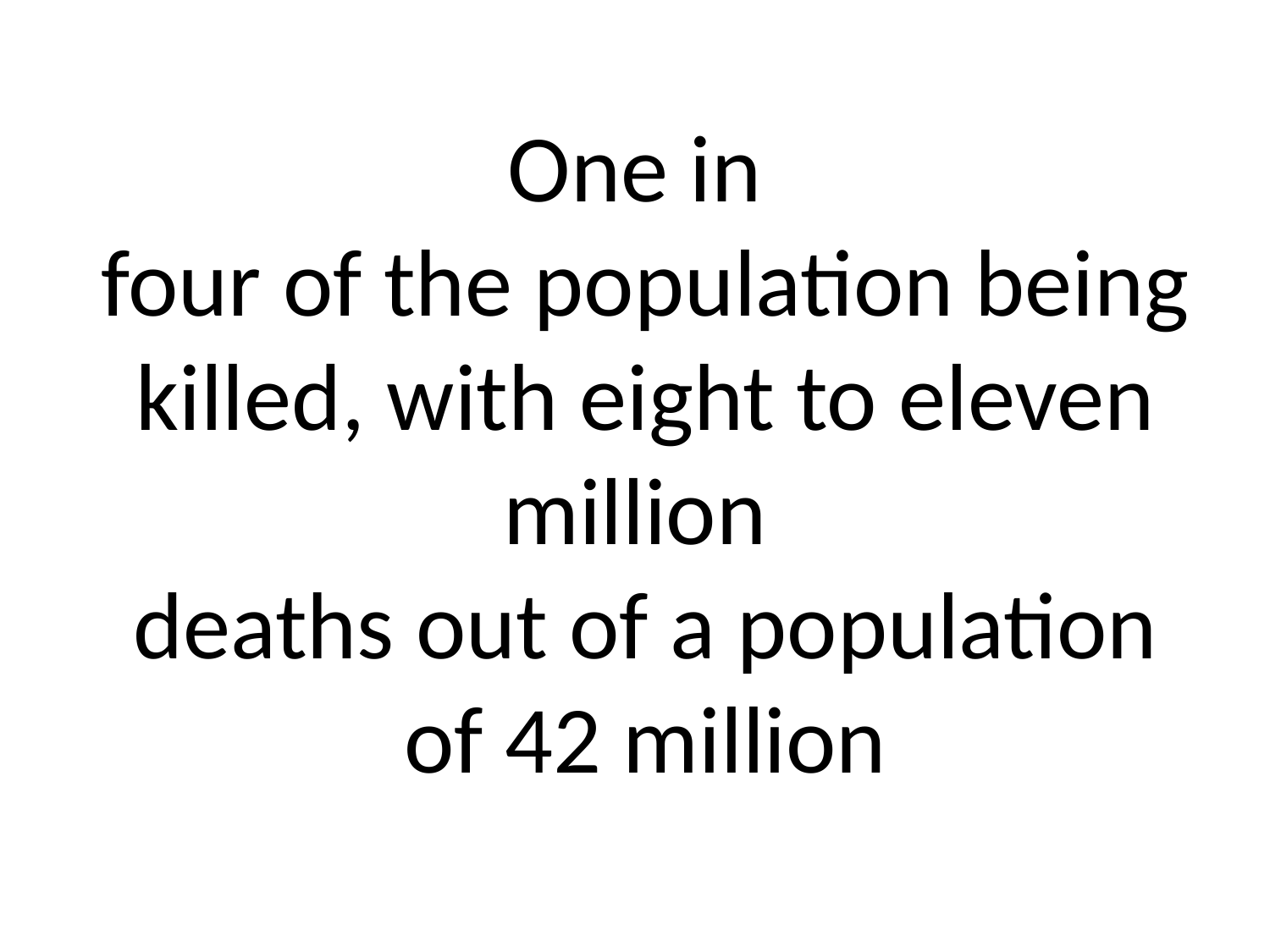

# One in four of the population being killed, with eight to eleven million deaths out of a population of 42 million